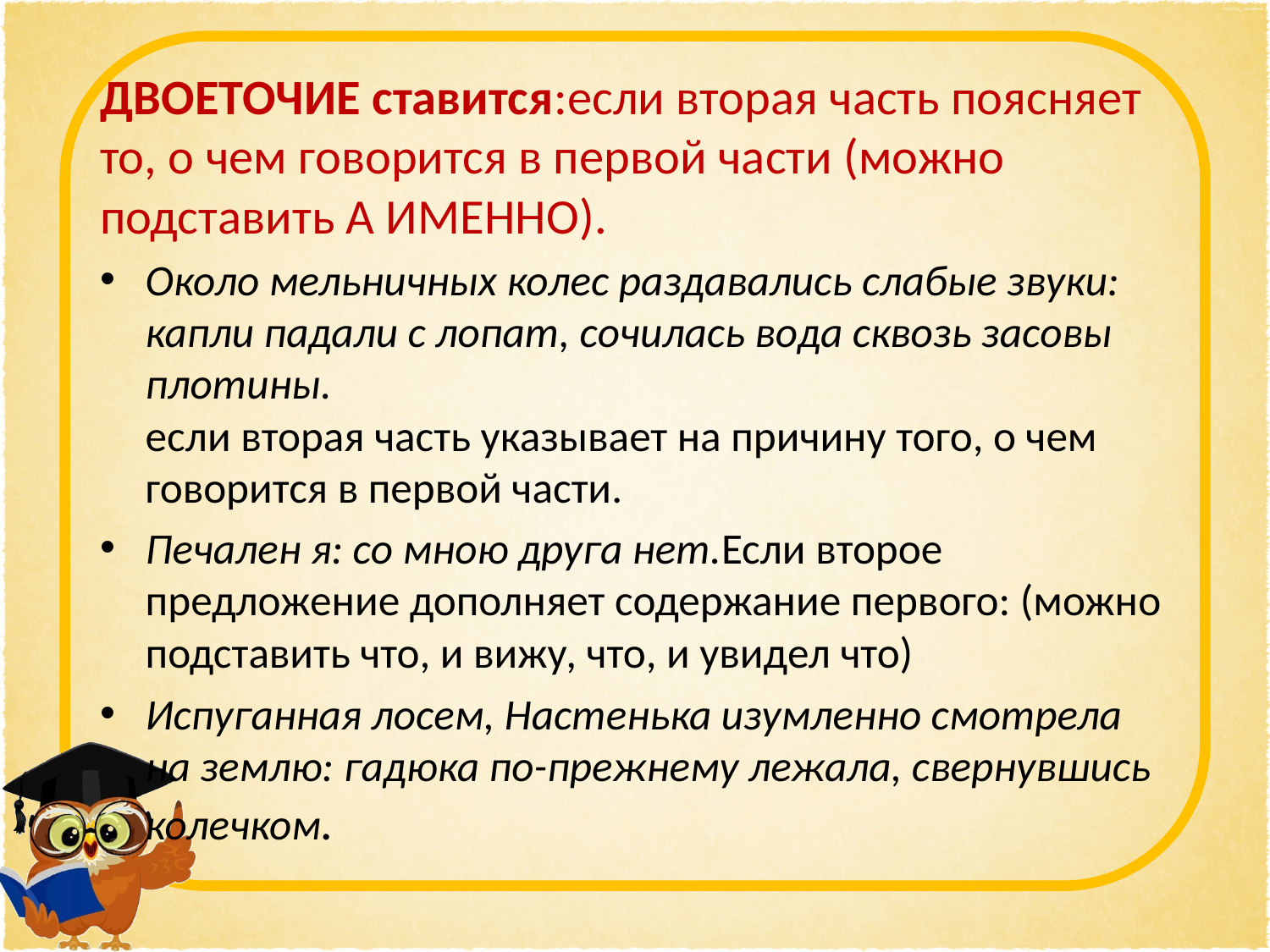

ДВОЕТОЧИЕ ставится:если вторая часть поясняет то, о чем говорится в первой части (можно подставить А ИМЕННО).
Около мельничных колес раздавались слабые звуки: капли падали с лопат, сочилась вода сквозь засовы плотины.
если вторая часть указывает на причину того, о чем говорится в первой части.
Печален я: со мною друга нет.Если второе предложение дополняет содержание первого: (можно подставить что, и вижу, что, и увидел что)
Испуганная лосем, Настенька изумленно смотрела на землю: гадюка по-прежнему лежала, свернувшись колечком.